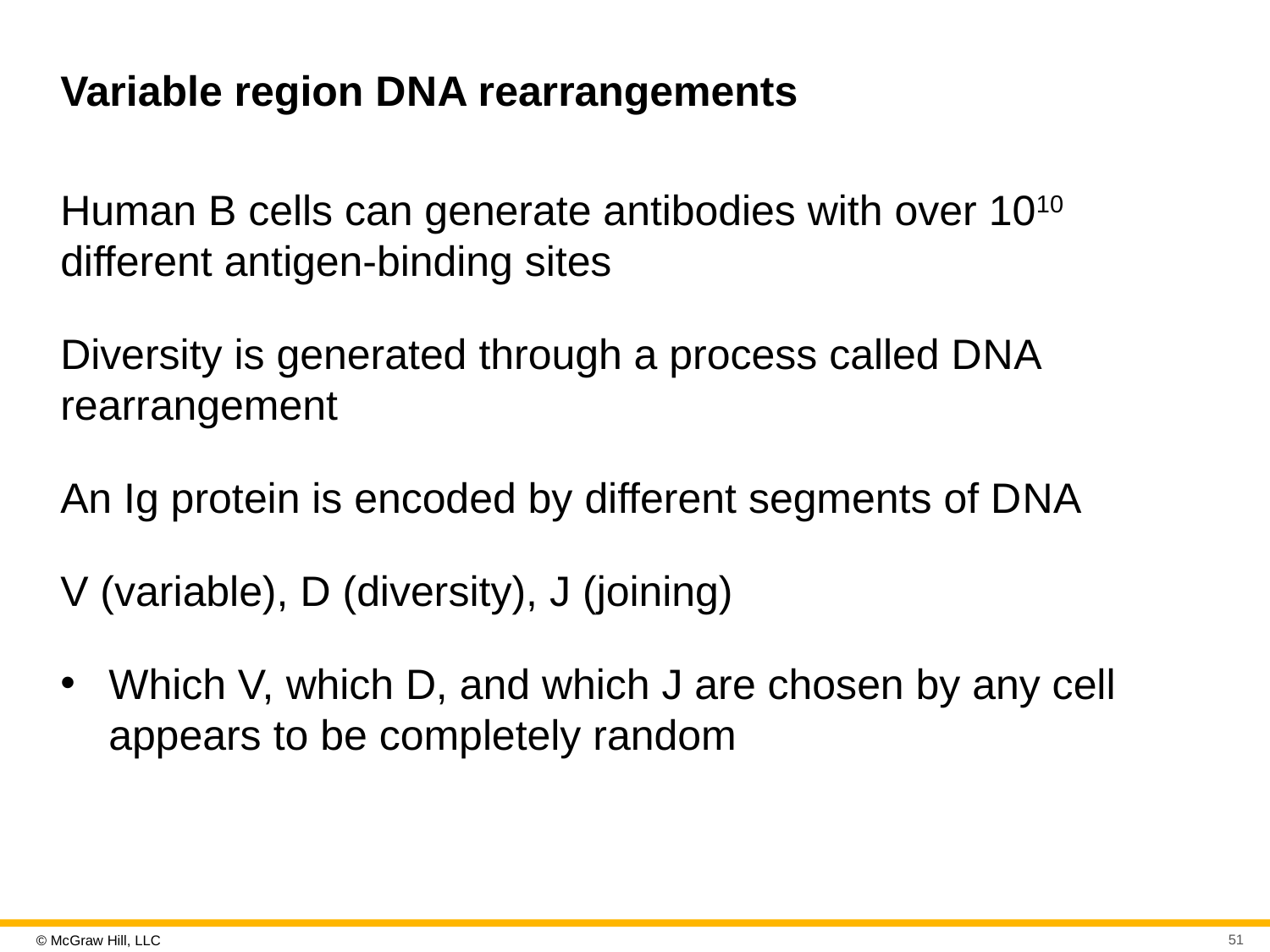

# Variable region D N A rearrangements
Human B cells can generate antibodies with over 1010 different antigen-binding sites
Diversity is generated through a process called D N A rearrangement
An Ig protein is encoded by different segments of D N A
V (variable), D (diversity), J (joining)
Which V, which D, and which J are chosen by any cell appears to be completely random
51